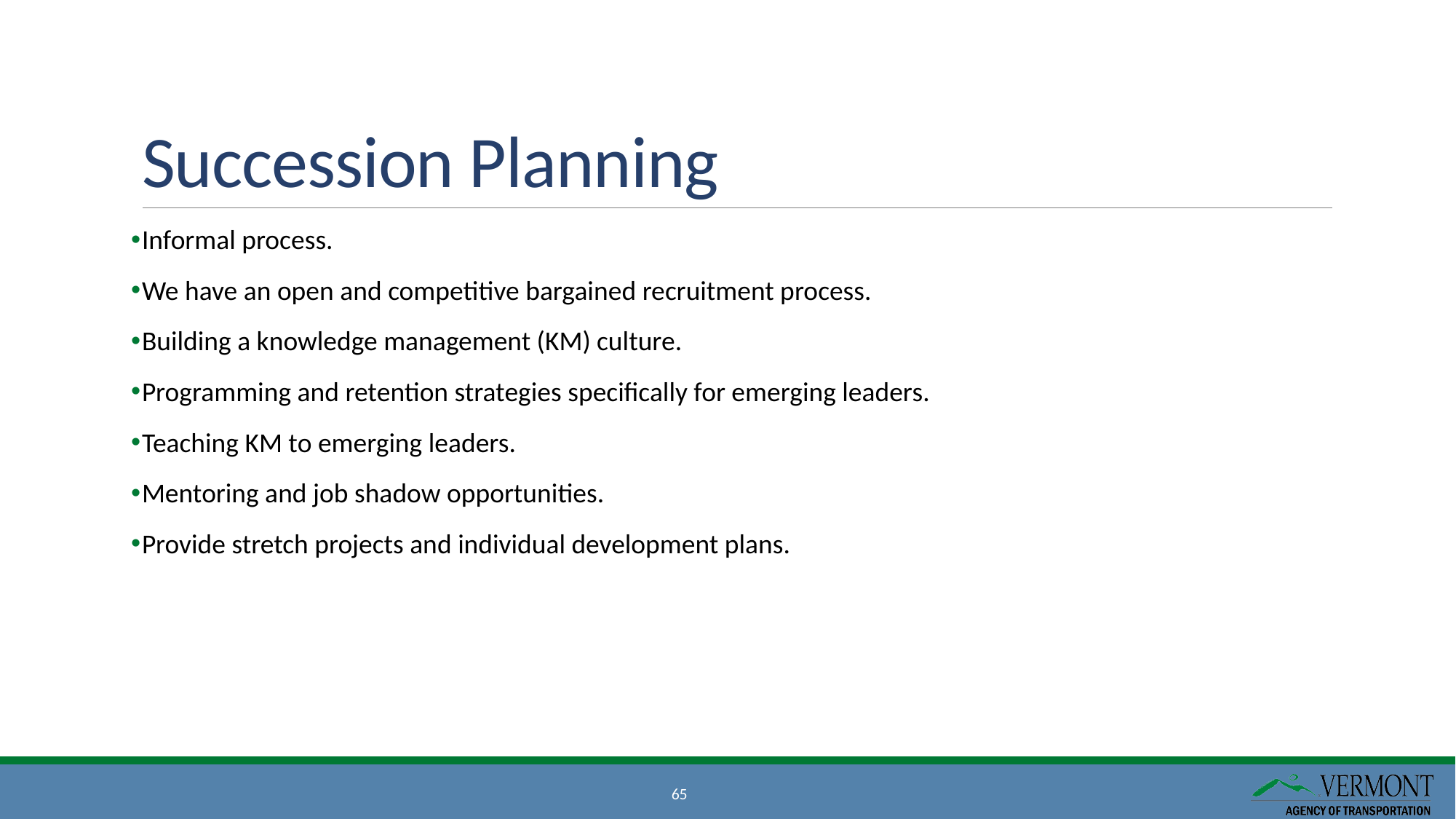

# Succession Planning
Informal process.
We have an open and competitive bargained recruitment process.
Building a knowledge management (KM) culture.
Programming and retention strategies specifically for emerging leaders.
Teaching KM to emerging leaders.
Mentoring and job shadow opportunities.
Provide stretch projects and individual development plans.

65